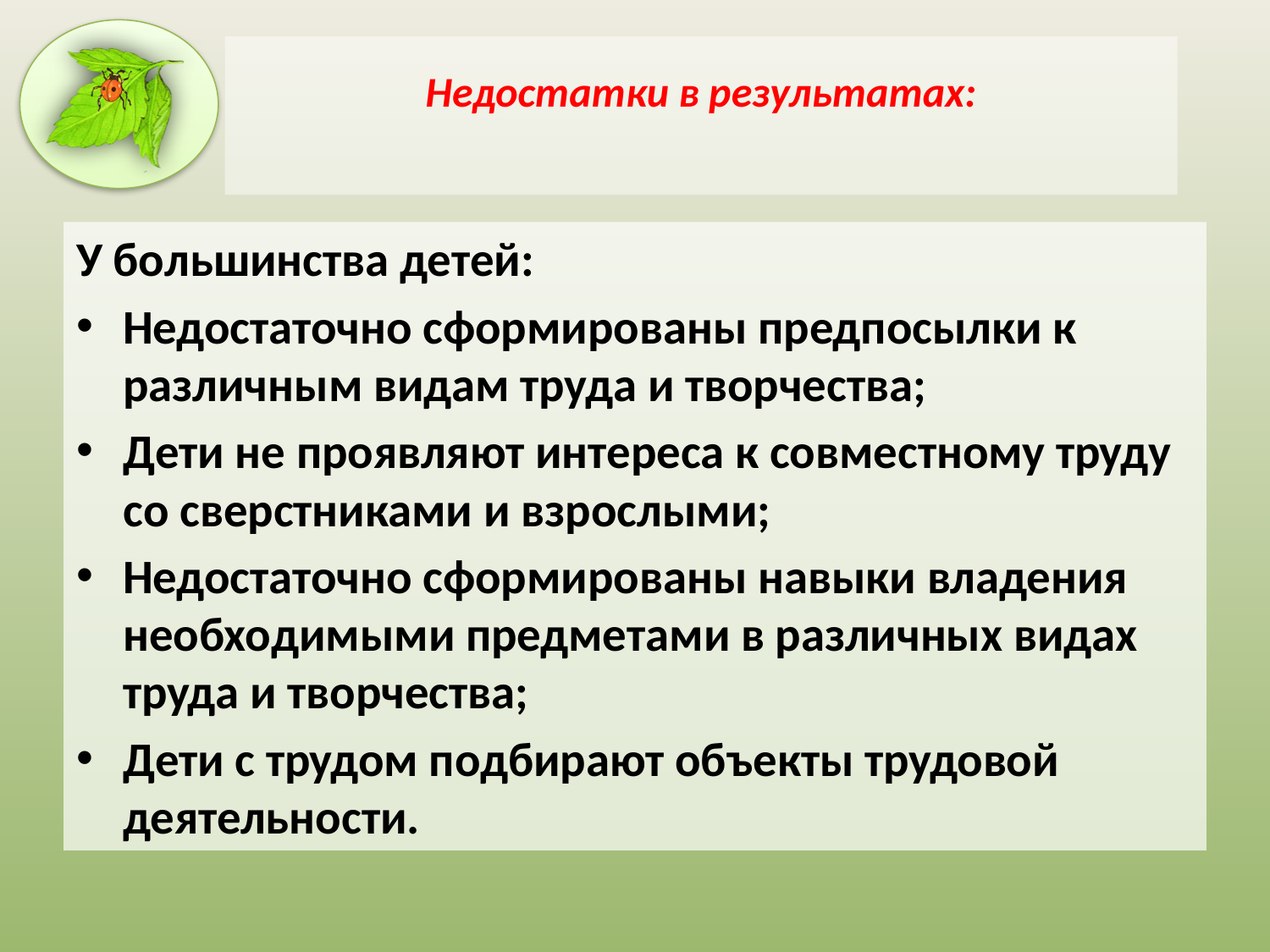

# Недостатки в результатах:
У большинства детей:
Недостаточно сформированы предпосылки к различным видам труда и творчества;
Дети не проявляют интереса к совместному труду со сверстниками и взрослыми;
Недостаточно сформированы навыки владения необходимыми предметами в различных видах труда и творчества;
Дети с трудом подбирают объекты трудовой деятельности.